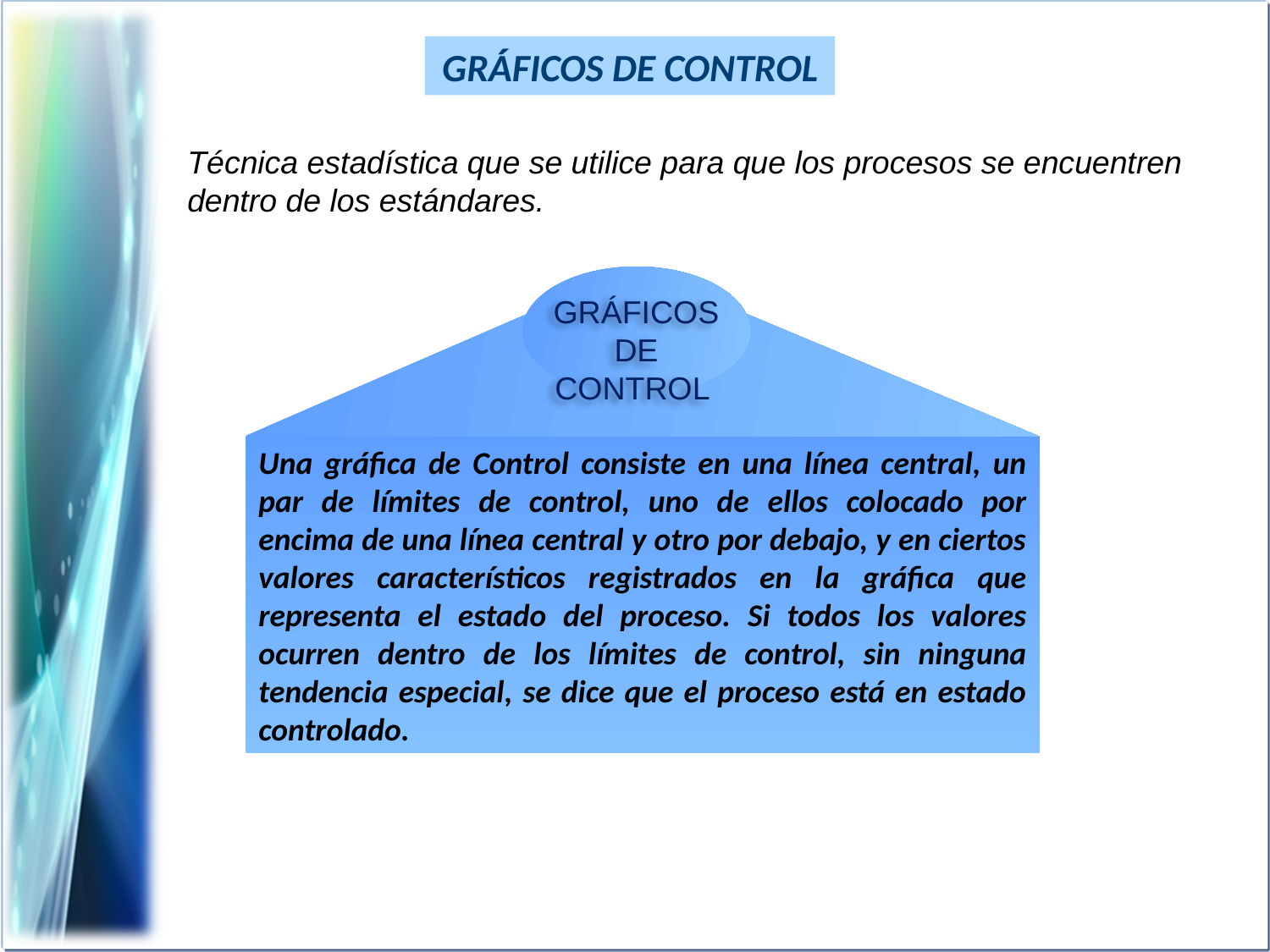

GRÁFICOS DE CONTROL
Técnica estadística que se utilice para que los procesos se encuentren dentro de los estándares.

GRÁFICOS DE CONTROL

Una gráfica de Control consiste en una línea central, un par de límites de control, uno de ellos colocado por encima de una línea central y otro por debajo, y en ciertos valores característicos registrados en la gráfica que representa el estado del proceso. Si todos los valores ocurren dentro de los límites de control, sin ninguna tendencia especial, se dice que el proceso está en estado controlado.